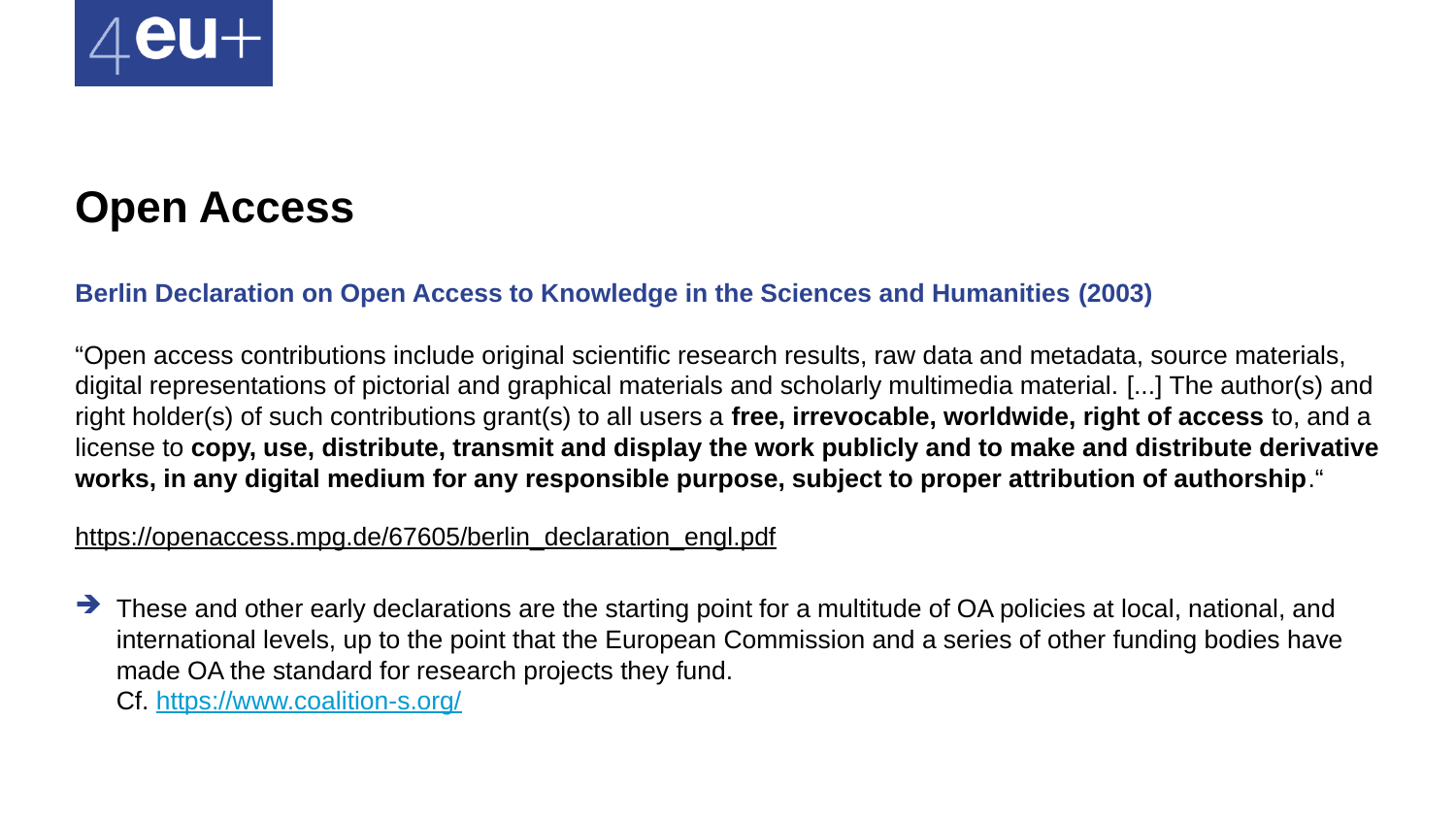

# Open Access
Berlin Declaration on Open Access to Knowledge in the Sciences and Humanities (2003)

“Open access contributions include original scientific research results, raw data and metadata, source materials, digital representations of pictorial and graphical materials and scholarly multimedia material. [...] The author(s) and right holder(s) of such contributions grant(s) to all users a free, irrevocable, worldwide, right of access to, and a license to copy, use, distribute, transmit and display the work publicly and to make and distribute derivative works, in any digital medium for any responsible purpose, subject to proper attribution of authorship.“

https://openaccess.mpg.de/67605/berlin_declaration_engl.pdf

These and other early declarations are the starting point for a multitude of OA policies at local, national, and international levels, up to the point that the European Commission and a series of other funding bodies have made OA the standard for research projects they fund.
Cf. https://www.coalition-s.org/